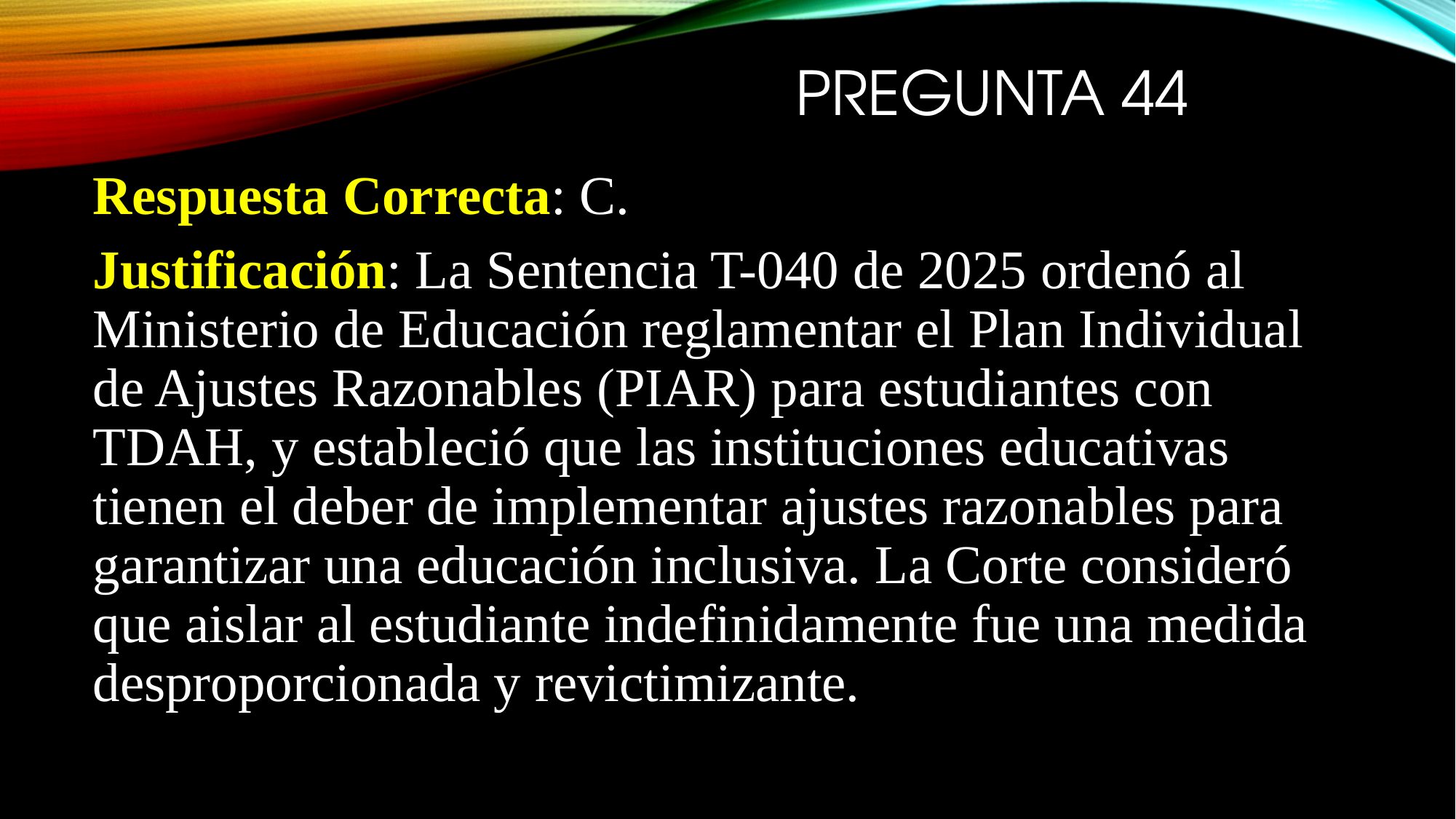

# PREGUNTA 44
Respuesta Correcta: C.
Justificación: La Sentencia T-040 de 2025 ordenó al Ministerio de Educación reglamentar el Plan Individual de Ajustes Razonables (PIAR) para estudiantes con TDAH, y estableció que las instituciones educativas tienen el deber de implementar ajustes razonables para garantizar una educación inclusiva. La Corte consideró que aislar al estudiante indefinidamente fue una medida desproporcionada y revictimizante.